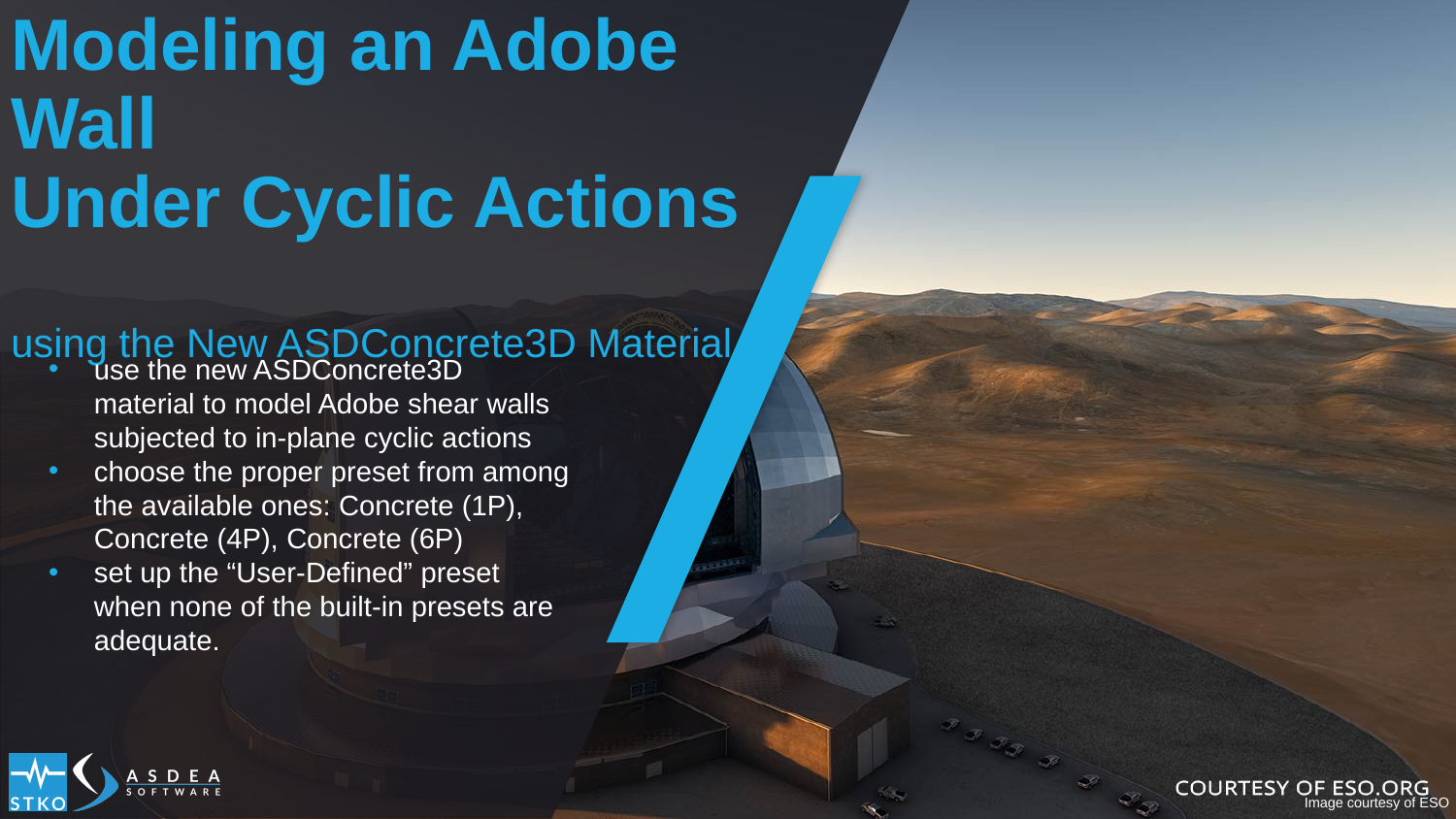

# Modeling an Adobe Wall Under Cyclic Actions using the New ASDConcrete3D Material
use the new ASDConcrete3D material to model Adobe shear walls subjected to in-plane cyclic actions
choose the proper preset from among the available ones: Concrete (1P), Concrete (4P), Concrete (6P)
set up the “User-Defined” preset when none of the built-in presets are adequate.
Image courtesy of ESO